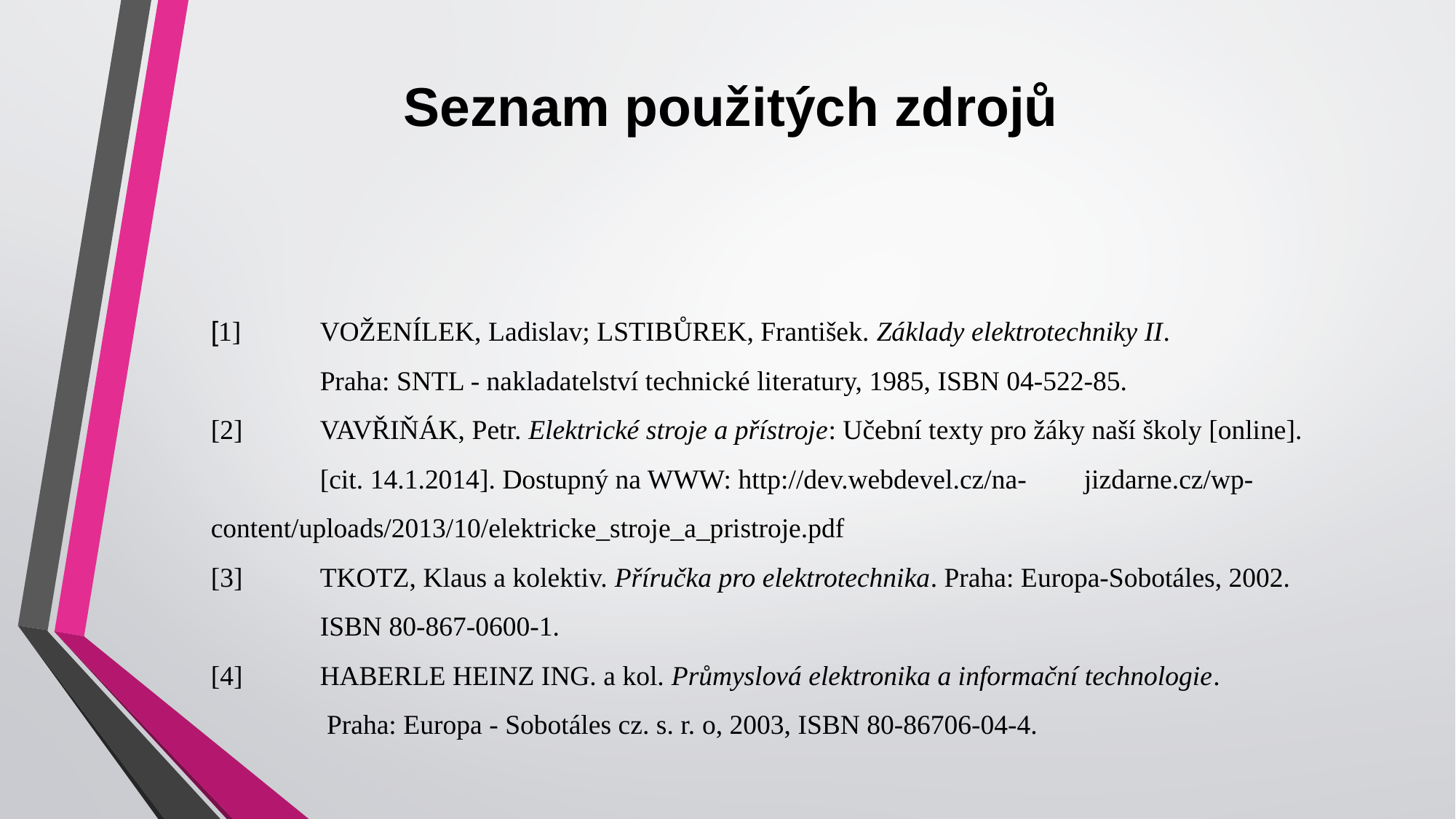

# Seznam použitých zdrojů

[1]	VOŽENÍLEK, Ladislav; LSTIBŮREK, František. Základy elektrotechniky II.
	Praha: SNTL - nakladatelství technické literatury, 1985, ISBN 04-522-85.
[2]	VAVŘIŇÁK, Petr. Elektrické stroje a přístroje: Učební texty pro žáky naší školy [online].
	[cit. 14.1.2014]. Dostupný na WWW: http://dev.webdevel.cz/na-	jizdarne.cz/wp- 	content/uploads/2013/10/elektricke_stroje_a_pristroje.pdf
[3]	TKOTZ, Klaus a kolektiv. Příručka pro elektrotechnika. Praha: Europa-Sobotáles, 2002.
	ISBN 80-867-0600-1.
[4]	HABERLE HEINZ ING. a kol. Průmyslová elektronika a informační technologie.
	 Praha: Europa - Sobotáles cz. s. r. o, 2003, ISBN 80-86706-04-4.